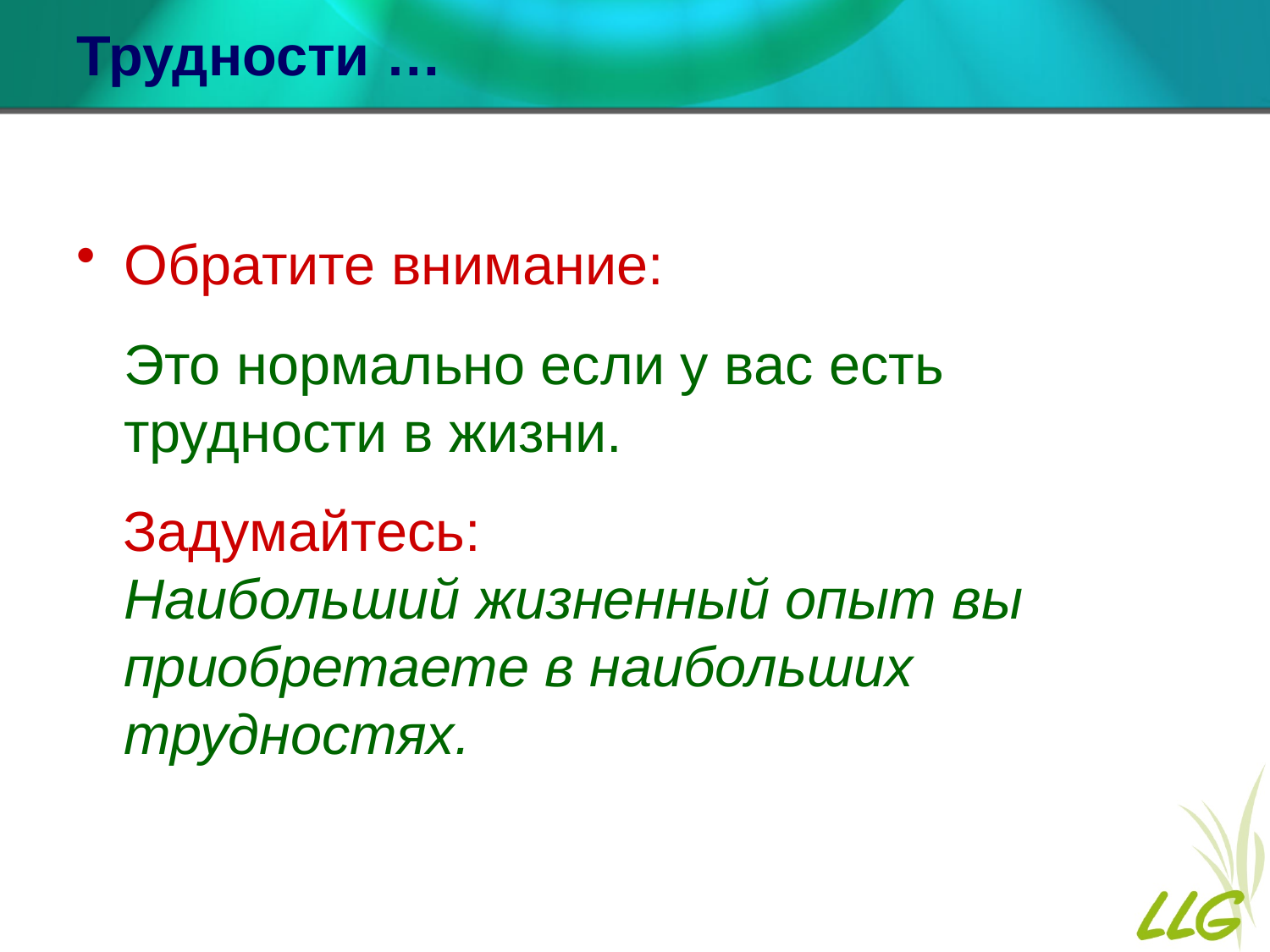

# Трудности …
Обратите внимание:
	Это нормально если у вас есть трудности в жизни.
   Задумайтесь:
Наибольший жизненный опыт вы приобретаете в наибольших трудностях.